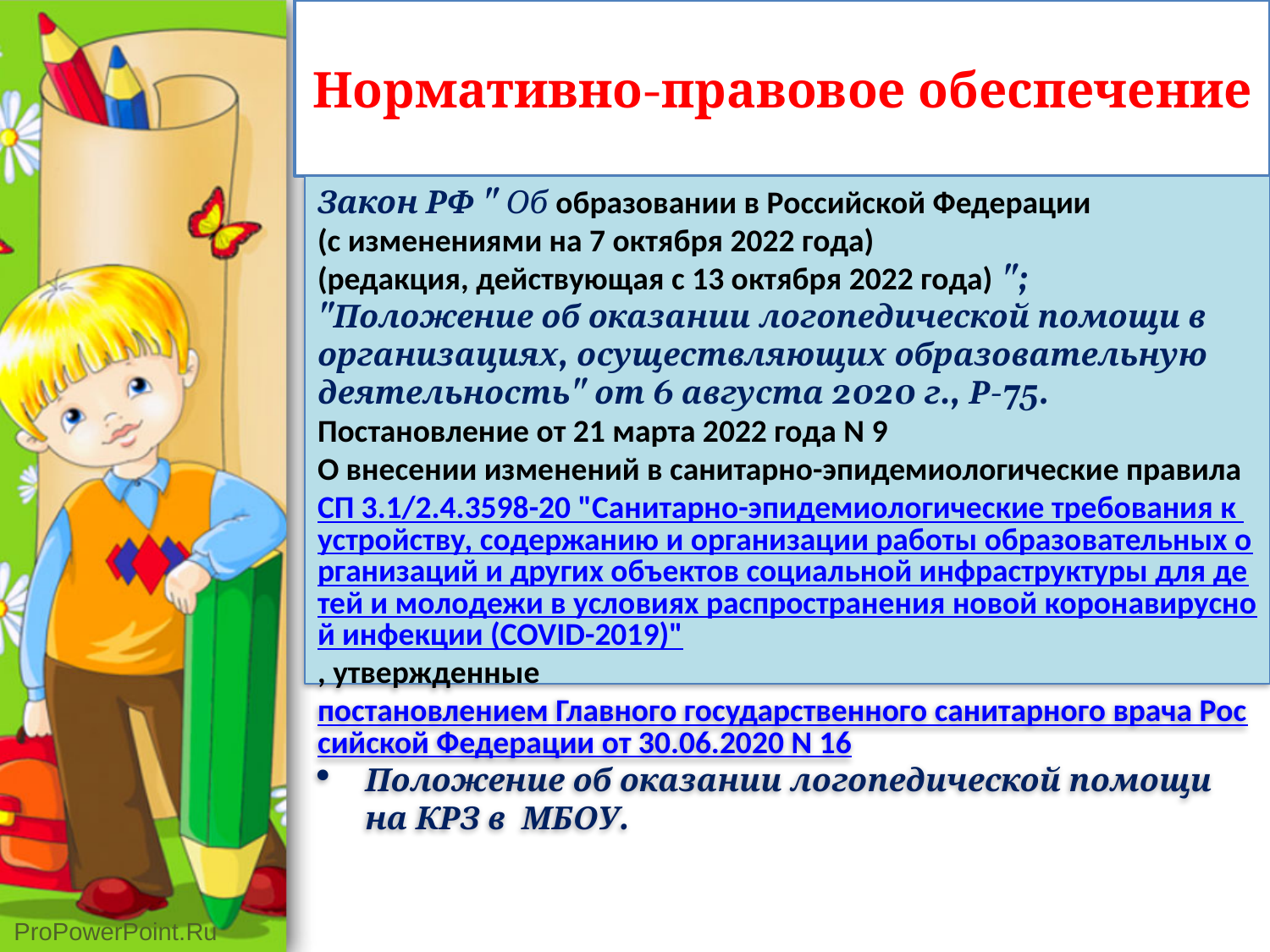

# Нормативно-правовое обеспечение
Закон РФ " Об образовании в Российской Федерации
(с изменениями на 7 октября 2022 года)
(редакция, действующая с 13 октября 2022 года) ";
"Положение об оказании логопедической помощи в организациях, осуществляющих образовательную деятельность" от 6 августа 2020 г., Р-75.
Постановление от 21 марта 2022 года N 9
О внесении изменений в санитарно-эпидемиологические правила СП 3.1/2.4.3598-20 "Санитарно-эпидемиологические требования к устройству, содержанию и организации работы образовательных организаций и других объектов социальной инфраструктуры для детей и молодежи в условиях распространения новой коронавирусной инфекции (COVID-2019)", утвержденные постановлением Главного государственного санитарного врача Российской Федерации от 30.06.2020 N 16
Положение об оказании логопедической помощи на КРЗ в  МБОУ.